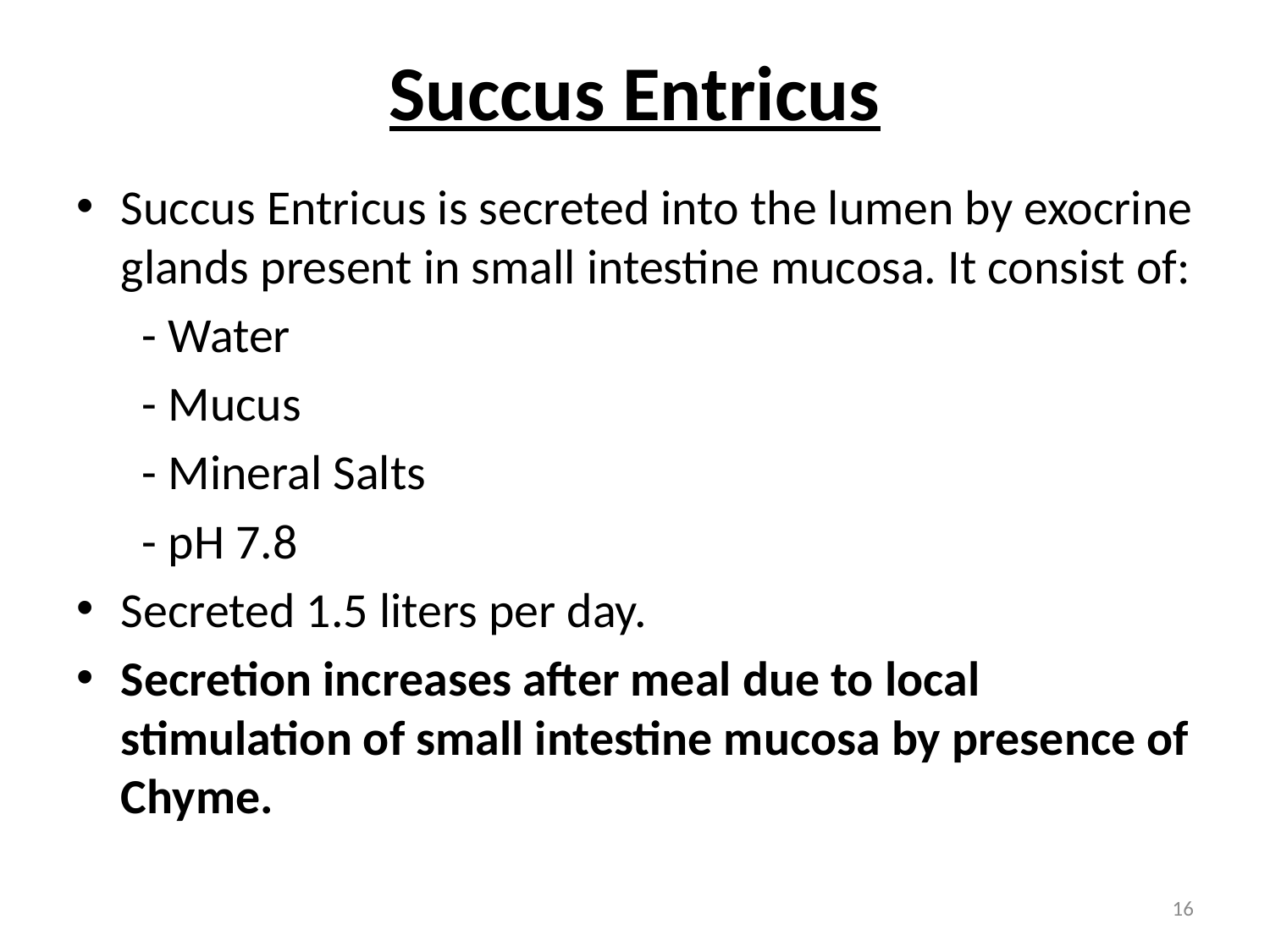

# Succus Entricus
Succus Entricus is secreted into the lumen by exocrine glands present in small intestine mucosa. It consist of:
      - Water
      - Mucus
      - Mineral Salts
      - pH 7.8
Secreted 1.5 liters per day.
Secretion increases after meal due to local stimulation of small intestine mucosa by presence of Chyme.

16